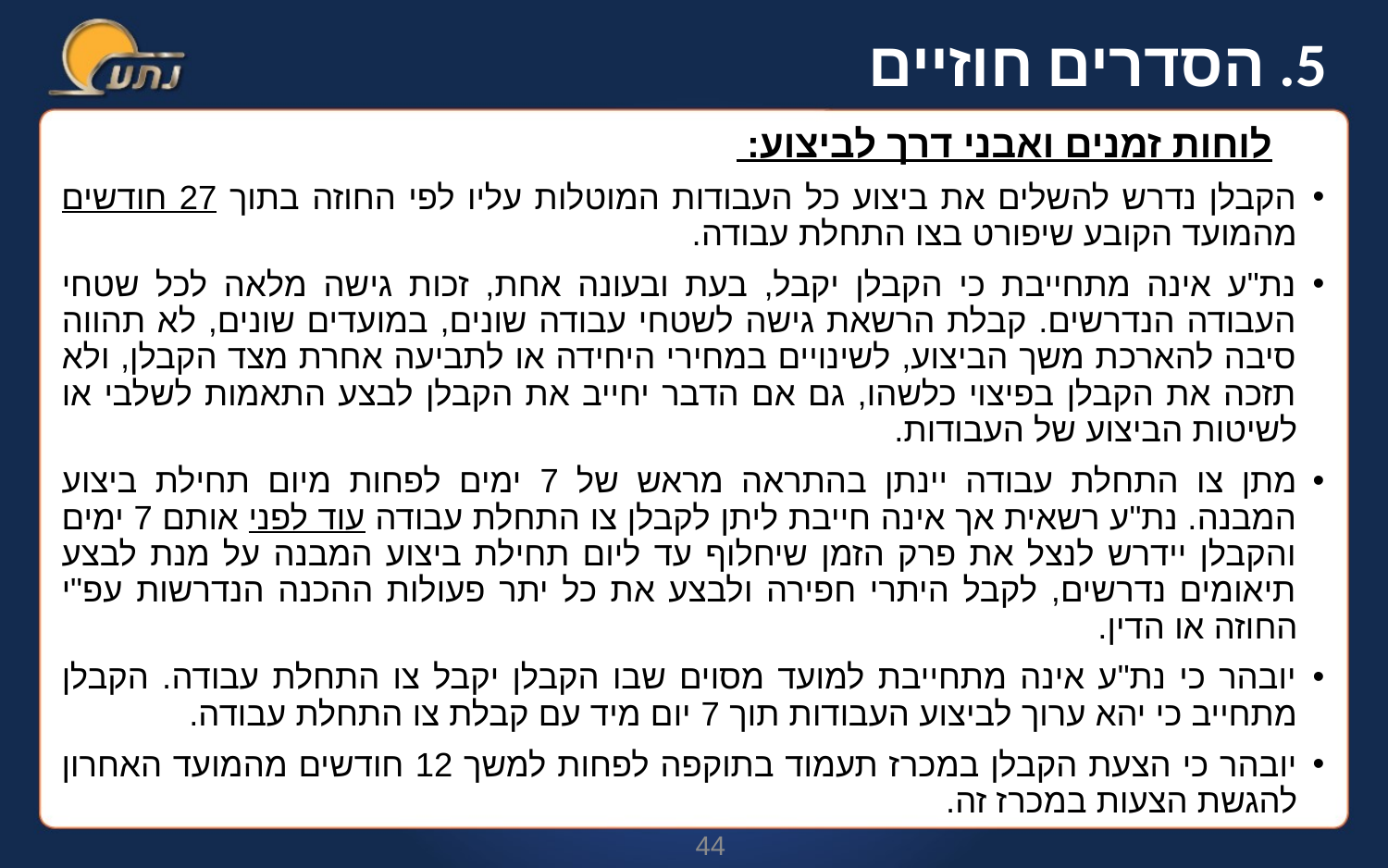

5. הסדרים חוזיים
לוחות זמנים ואבני דרך לביצוע:
הקבלן נדרש להשלים את ביצוע כל העבודות המוטלות עליו לפי החוזה בתוך 27 חודשים מהמועד הקובע שיפורט בצו התחלת עבודה.
נת"ע אינה מתחייבת כי הקבלן יקבל, בעת ובעונה אחת, זכות גישה מלאה לכל שטחי העבודה הנדרשים. קבלת הרשאת גישה לשטחי עבודה שונים, במועדים שונים, לא תהווה סיבה להארכת משך הביצוע, לשינויים במחירי היחידה או לתביעה אחרת מצד הקבלן, ולא תזכה את הקבלן בפיצוי כלשהו, גם אם הדבר יחייב את הקבלן לבצע התאמות לשלבי או לשיטות הביצוע של העבודות.
מתן צו התחלת עבודה יינתן בהתראה מראש של 7 ימים לפחות מיום תחילת ביצוע המבנה. נת"ע רשאית אך אינה חייבת ליתן לקבלן צו התחלת עבודה עוד לפני אותם 7 ימים והקבלן יידרש לנצל את פרק הזמן שיחלוף עד ליום תחילת ביצוע המבנה על מנת לבצע תיאומים נדרשים, לקבל היתרי חפירה ולבצע את כל יתר פעולות ההכנה הנדרשות עפ"י החוזה או הדין.
יובהר כי נת"ע אינה מתחייבת למועד מסוים שבו הקבלן יקבל צו התחלת עבודה. הקבלן מתחייב כי יהא ערוך לביצוע העבודות תוך 7 יום מיד עם קבלת צו התחלת עבודה.
יובהר כי הצעת הקבלן במכרז תעמוד בתוקפה לפחות למשך 12 חודשים מהמועד האחרון להגשת הצעות במכרז זה.
44